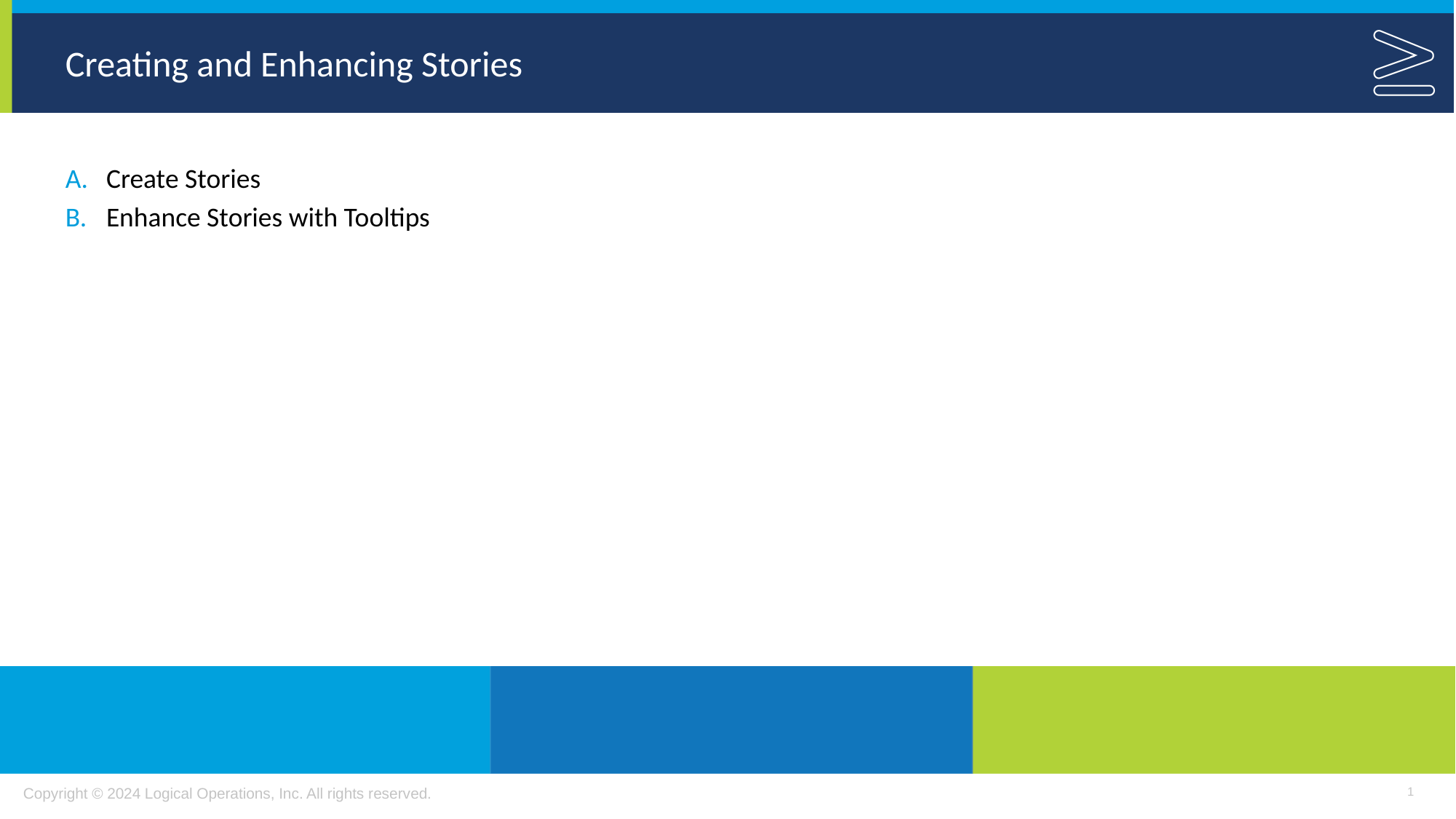

# Creating and Enhancing Stories
Create Stories
Enhance Stories with Tooltips
1